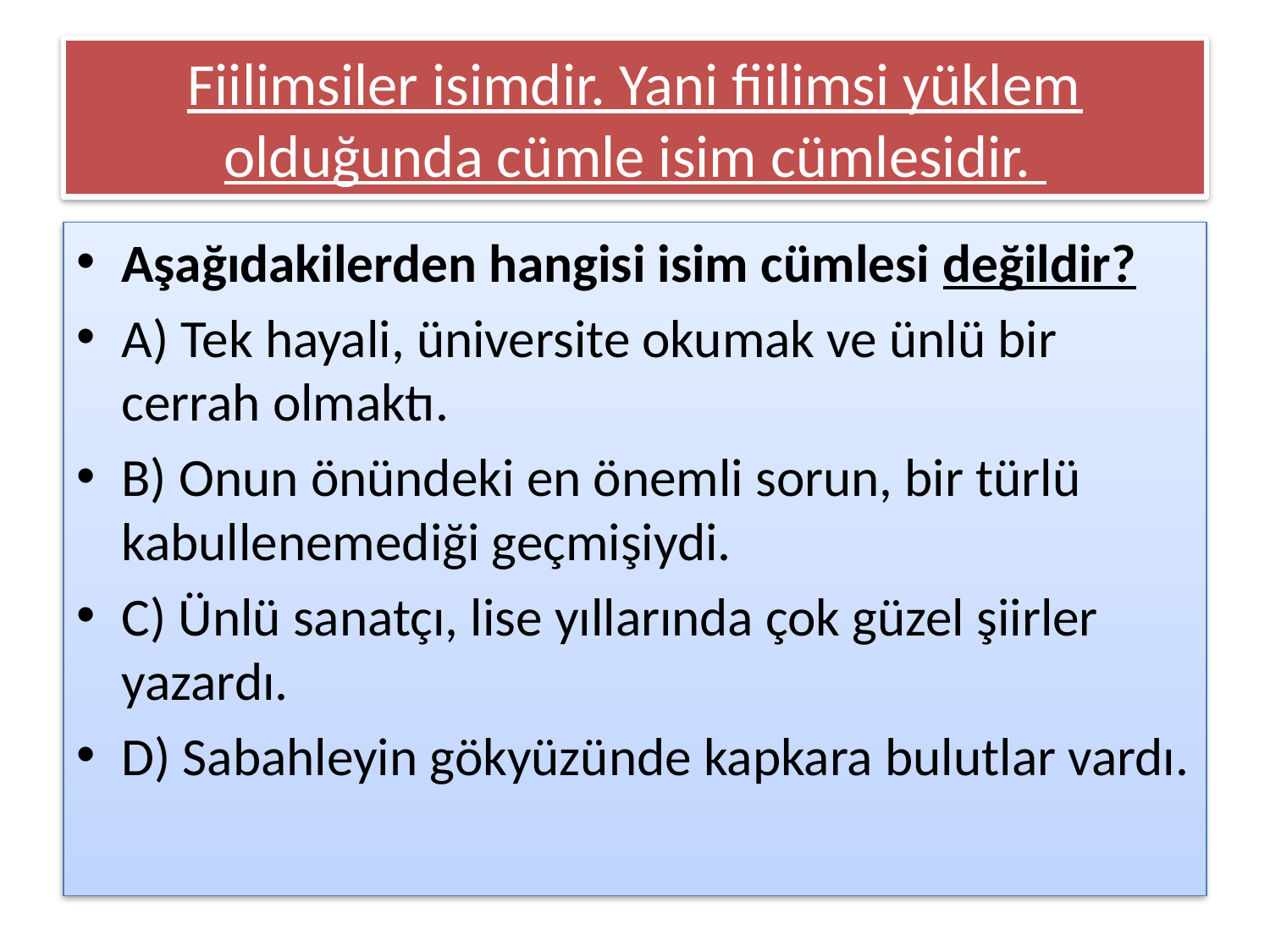

# Fiilimsiler isimdir. Yani fiilimsi yüklem olduğunda cümle isim cümlesidir.
Aşağıdakilerden hangisi isim cümlesi değildir?
A) Tek hayali, üniversite okumak ve ünlü bir cerrah olmaktı.
B) Onun önündeki en önemli sorun, bir türlü kabullenemediği geçmişiydi.
C) Ünlü sanatçı, lise yıllarında çok güzel şiirler yazardı.
D) Sabahleyin gökyüzünde kapkara bulutlar vardı.